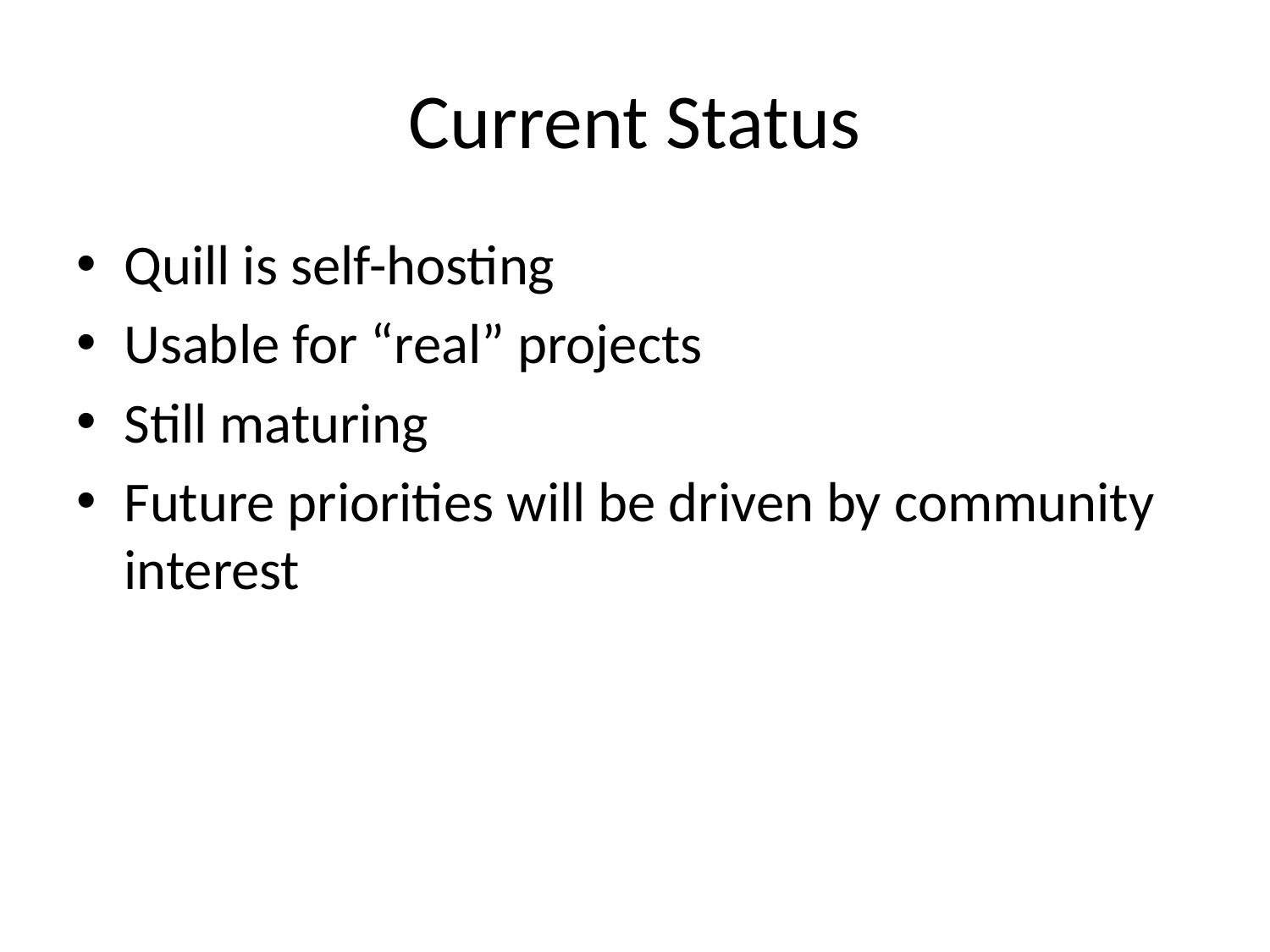

# Current Status
Quill is self-hosting
Usable for “real” projects
Still maturing
Future priorities will be driven by community interest